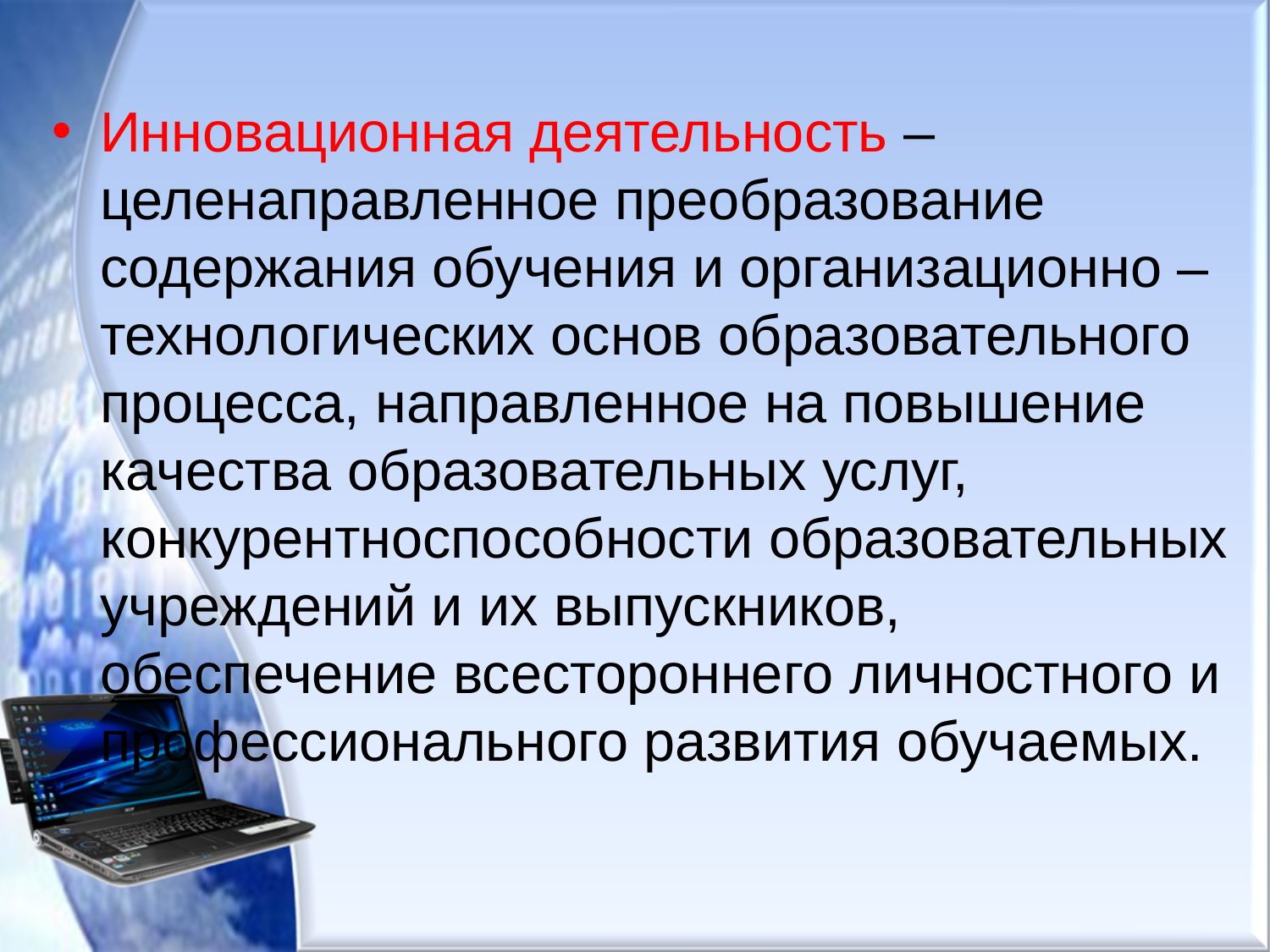

#
Инновационная деятельность – целенаправленное преобразование содержания обучения и организационно – технологических основ образовательного процесса, направленное на повышение качества образовательных услуг, конкурентноспособности образовательных учреждений и их выпускников, обеспечение всестороннего личностного и профессионального развития обучаемых.